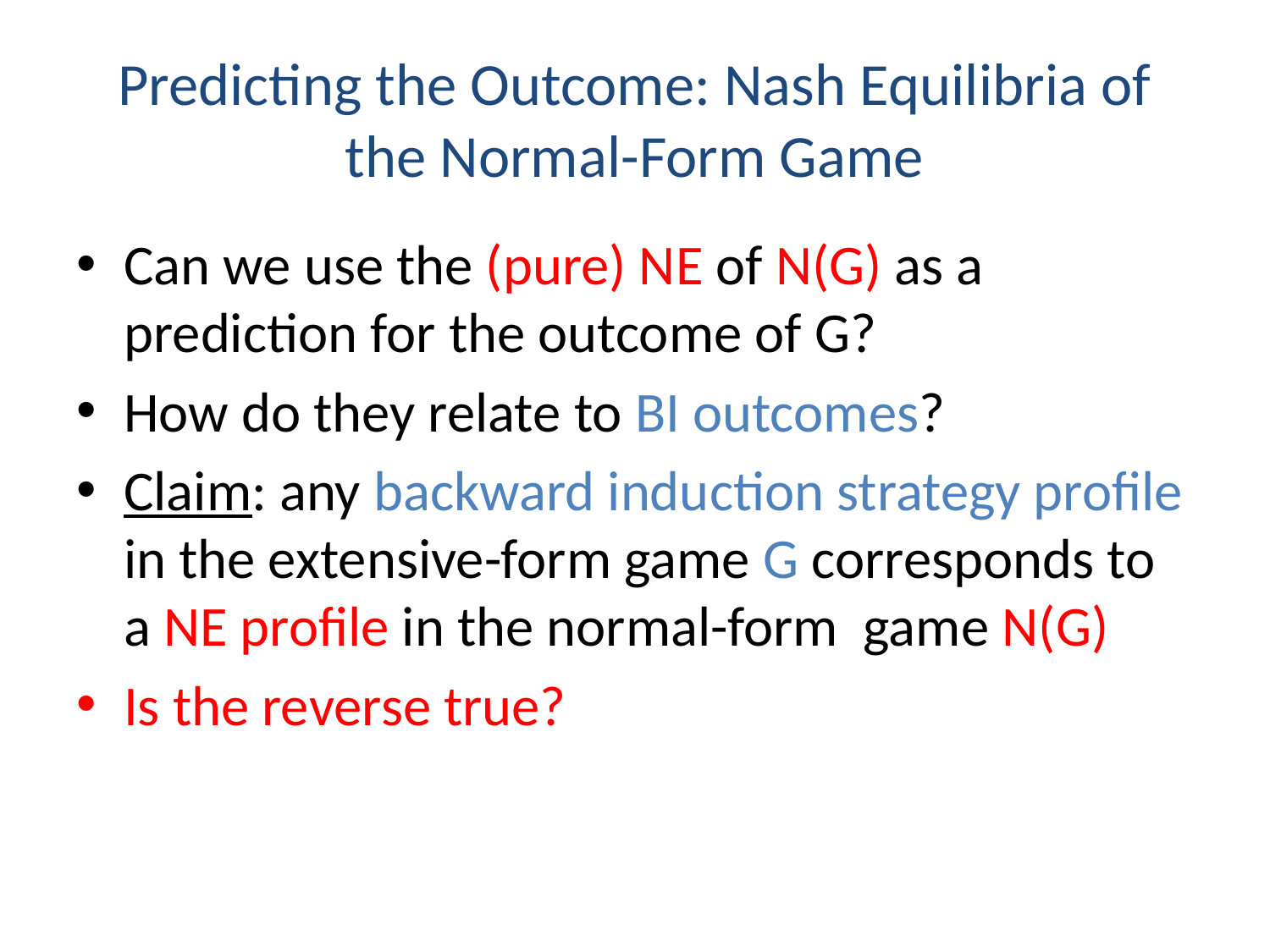

# Predicting the Outcome: Nash Equilibria of the Normal-Form Game
Can we use the (pure) NE of N(G) as a prediction for the outcome of G?
How do they relate to BI outcomes?
Claim: any backward induction strategy profile in the extensive-form game G corresponds to a NE profile in the normal-form  game N(G)
Is the reverse true?